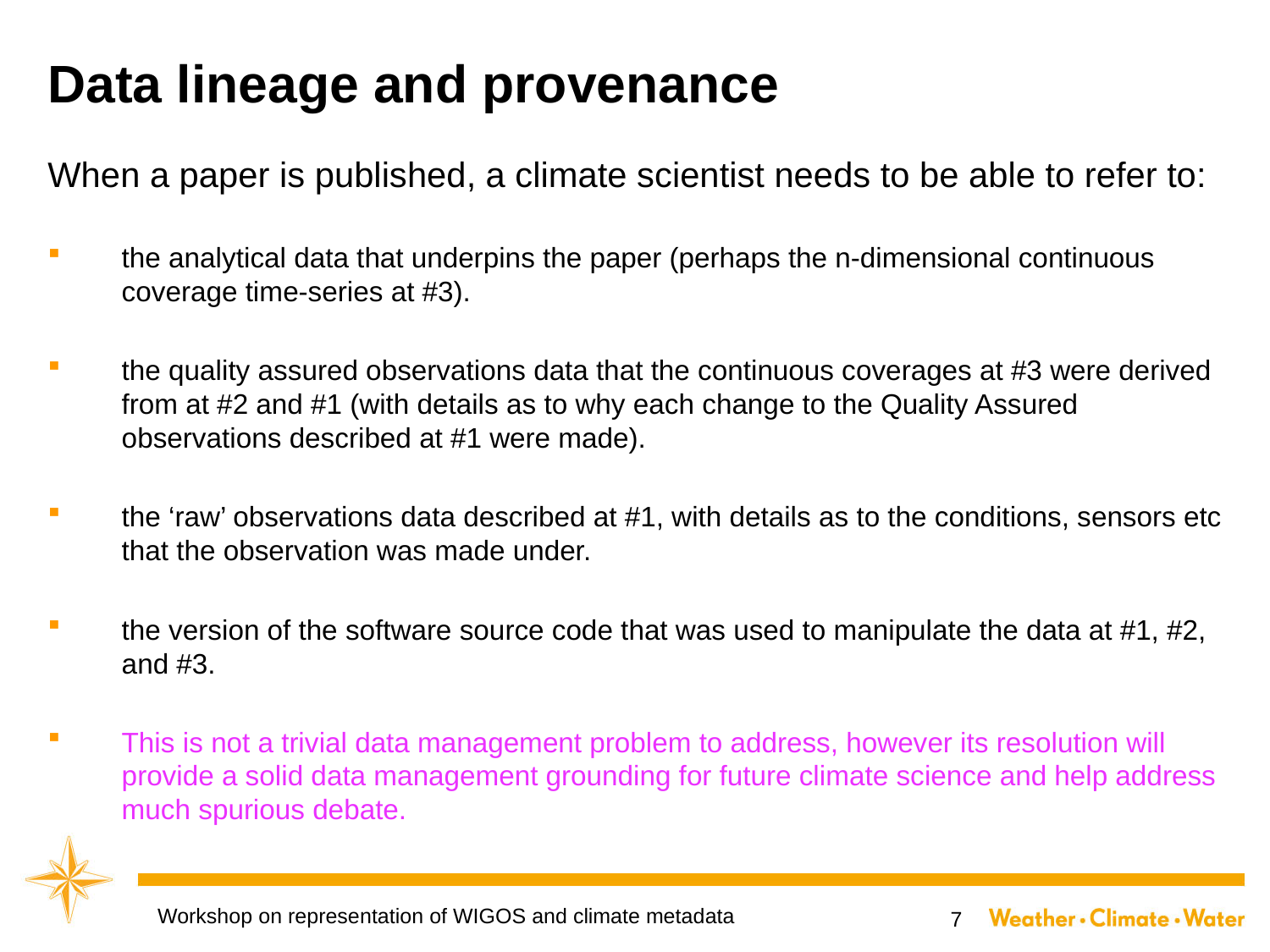

Data lineage and provenance
When a paper is published, a climate scientist needs to be able to refer to:

the analytical data that underpins the paper (perhaps the n-dimensional continuous coverage time-series at #3).

the quality assured observations data that the continuous coverages at #3 were derived from at #2 and #1 (with details as to why each change to the Quality Assured observations described at #1 were made).

the ‘raw’ observations data described at #1, with details as to the conditions, sensors etc that the observation was made under.

the version of the software source code that was used to manipulate the data at #1, #2, and #3.

This is not a trivial data management problem to address, however its resolution will provide a solid data management grounding for future climate science and help address much spurious debate.
Workshop on representation of WIGOS and climate metadata
7